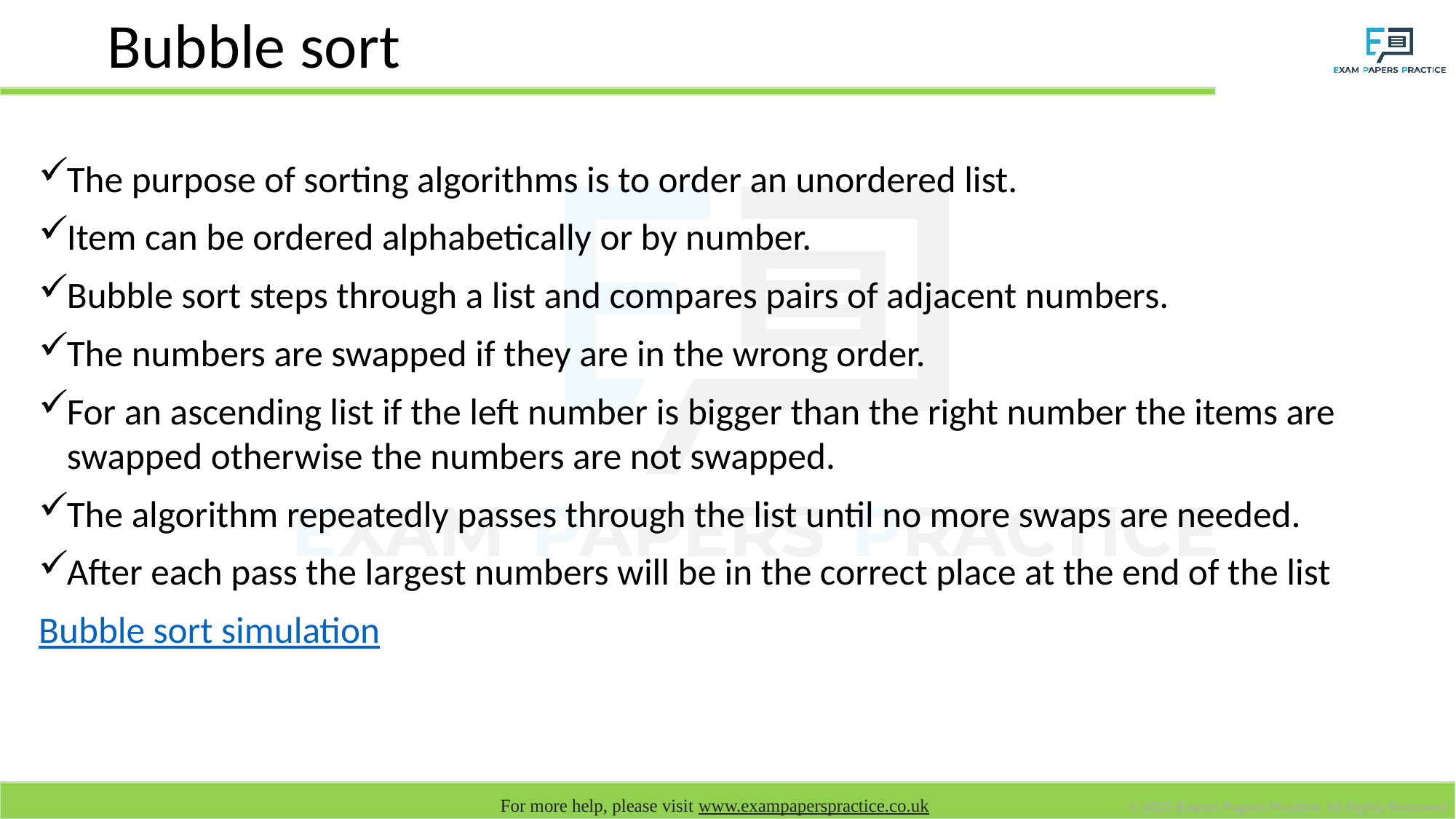

# Bubble sort
The purpose of sorting algorithms is to order an unordered list.
Item can be ordered alphabetically or by number.
Bubble sort steps through a list and compares pairs of adjacent numbers.
The numbers are swapped if they are in the wrong order.
For an ascending list if the left number is bigger than the right number the items are swapped otherwise the numbers are not swapped.
The algorithm repeatedly passes through the list until no more swaps are needed.
After each pass the largest numbers will be in the correct place at the end of the list
Bubble sort simulation